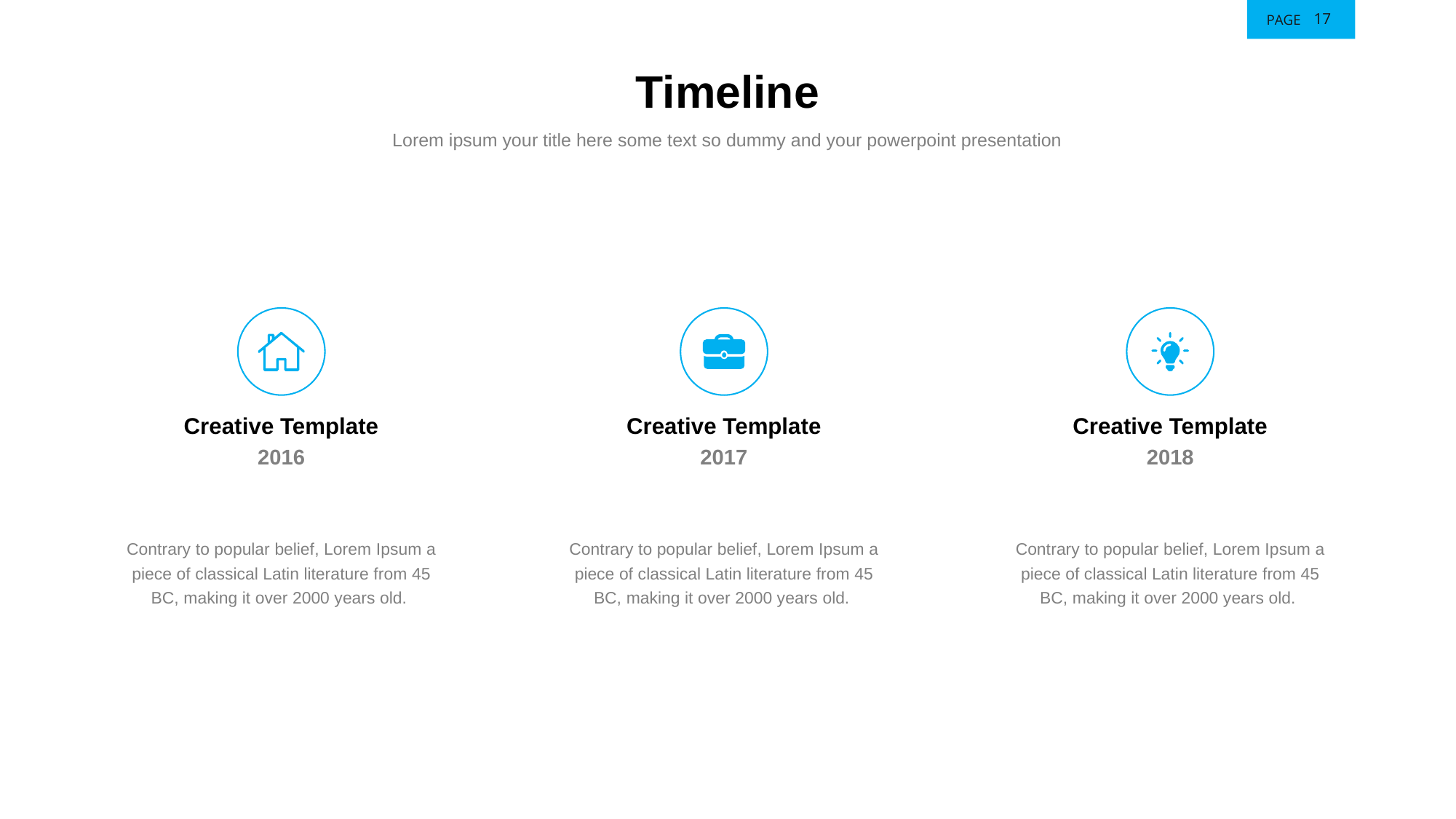

17
# Timeline
Lorem ipsum your title here some text so dummy and your powerpoint presentation

Creative Template
2016
Contrary to popular belief, Lorem Ipsum a piece of classical Latin literature from 45 BC, making it over 2000 years old.

Creative Template
2017
Contrary to popular belief, Lorem Ipsum a piece of classical Latin literature from 45 BC, making it over 2000 years old.

Creative Template
2018
Contrary to popular belief, Lorem Ipsum a piece of classical Latin literature from 45 BC, making it over 2000 years old.